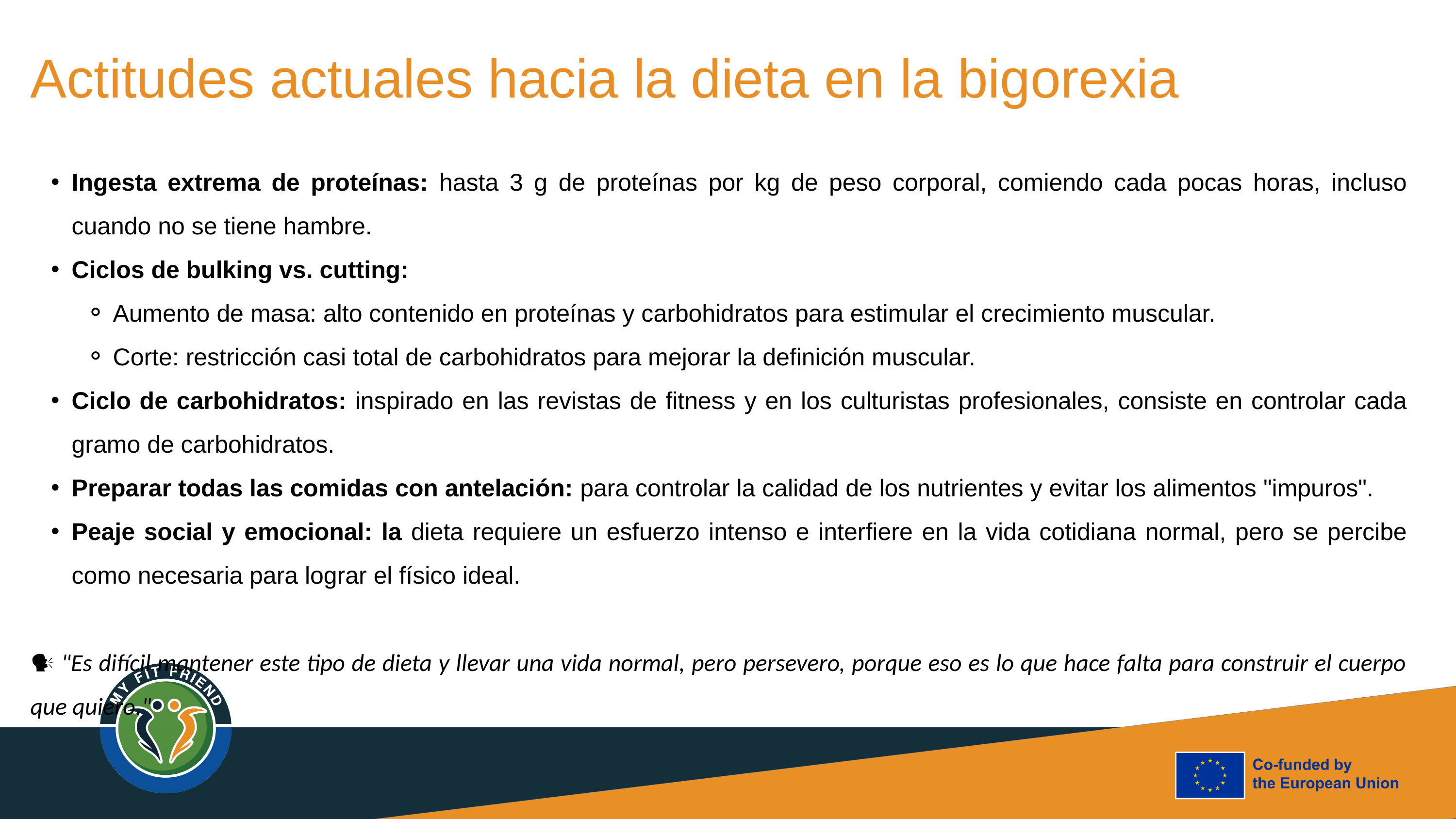

Actitudes actuales hacia la dieta en la bigorexia

Ingesta extrema de proteínas: hasta 3 g de proteínas por kg de peso corporal, comiendo cada pocas horas, incluso cuando no se tiene hambre.
Ciclos de bulking vs. cutting:
Aumento de masa: alto contenido en proteínas y carbohidratos para estimular el crecimiento muscular.
Corte: restricción casi total de carbohidratos para mejorar la definición muscular.
Ciclo de carbohidratos: inspirado en las revistas de fitness y en los culturistas profesionales, consiste en controlar cada gramo de carbohidratos.
Preparar todas las comidas con antelación: para controlar la calidad de los nutrientes y evitar los alimentos "impuros".
Peaje social y emocional: la dieta requiere un esfuerzo intenso e interfiere en la vida cotidiana normal, pero se percibe como necesaria para lograr el físico ideal.

🗣 "Es difícil mantener este tipo de dieta y llevar una vida normal, pero persevero, porque eso es lo que hace falta para construir el cuerpo que quiero."